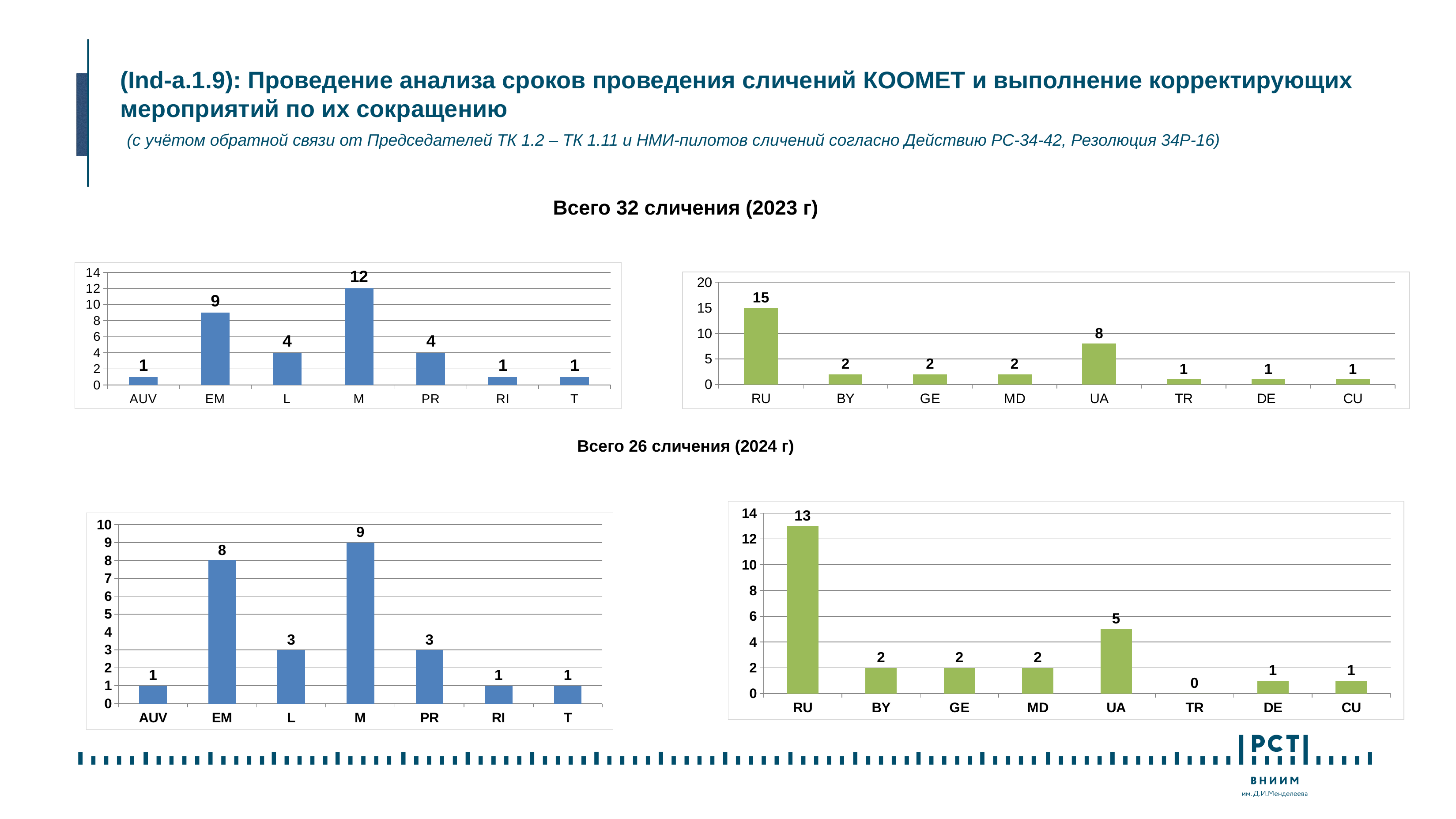

# (Ind-a.1.9): Проведение анализа сроков проведения сличений КООМЕТ и выполнение корректирующих мероприятий по их сокращению (с учётом обратной связи от Председателей ТК 1.2 – ТК 1.11 и НМИ-пилотов сличений согласно Действию PC-34-42, Резолюция 34P-16)
Всего 32 сличения (2023 г)

### Chart

| Category | Ряд1 |
|---|---|
| AUV | 1.0 |
| EM | 9.0 |
| L | 4.0 |
| M | 12.0 |
| PR | 4.0 |
| RI | 1.0 |
| T | 1.0 |

### Chart

| Category | Ряд1 |
|---|---|
| RU | 15.0 |
| BY | 2.0 |
| GE | 2.0 |
| MD | 2.0 |
| UA | 8.0 |
| TR | 1.0 |
| DE  | 1.0 |
| CU | 1.0 |
Всего 26 сличения (2024 г)

### Chart

| Category | Ряд1 |
|---|---|
| RU | 13.0 |
| BY | 2.0 |
| GE | 2.0 |
| MD | 2.0 |
| UA | 5.0 |
| TR | 0.0 |
| DE | 1.0 |
| CU | 1.0 |

### Chart

| Category | Ряд1 |
|---|---|
| AUV | 1.0 |
| EM | 8.0 |
| L | 3.0 |
| M | 9.0 |
| PR | 3.0 |
| RI | 1.0 |
| T | 1.0 |